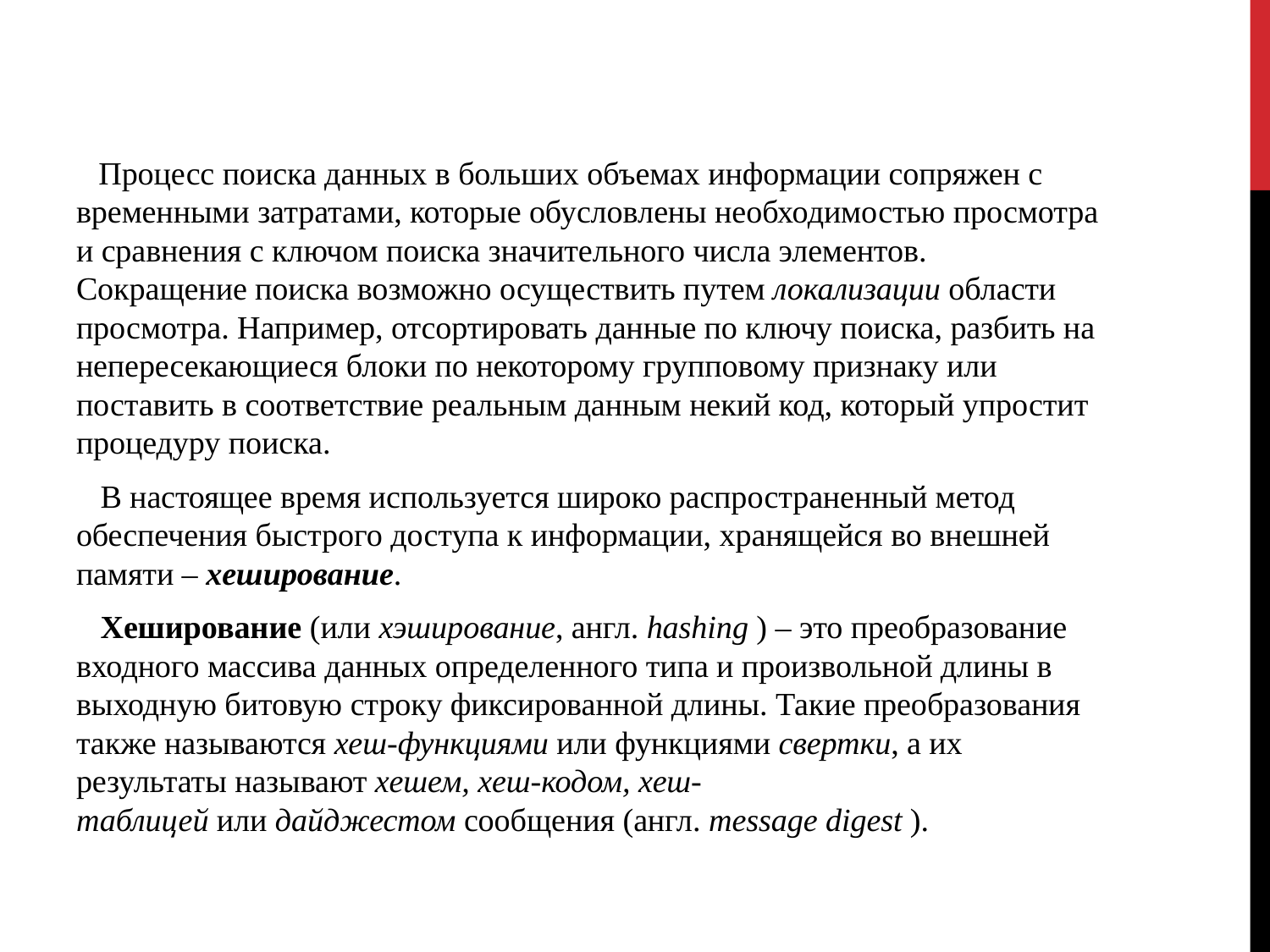

Процесс поиска данных в больших объемах информации сопряжен с временными затратами, которые обусловлены необходимостью просмотра и сравнения с ключом поиска значительного числа элементов.    Сокращение поиска возможно осуществить путем локализации области просмотра. Например, отсортировать данные по ключу поиска, разбить на непересекающиеся блоки по некоторому групповому признаку или поставить в соответствие реальным данным некий код, который упростит процедуру поиска.
   В настоящее время используется широко распространенный метод обеспечения быстрого доступа к информации, хранящейся во внешней памяти – хеширование.
   Хеширование (или хэширование, англ. hashing ) – это преобразование входного массива данных определенного типа и произвольной длины в выходную битовую строку фиксированной длины. Такие преобразования также называются хеш-функциями или функциями свертки, а их результаты называют хешем, хеш-кодом, хеш-таблицей или дайджестом сообщения (англ. message digest ).